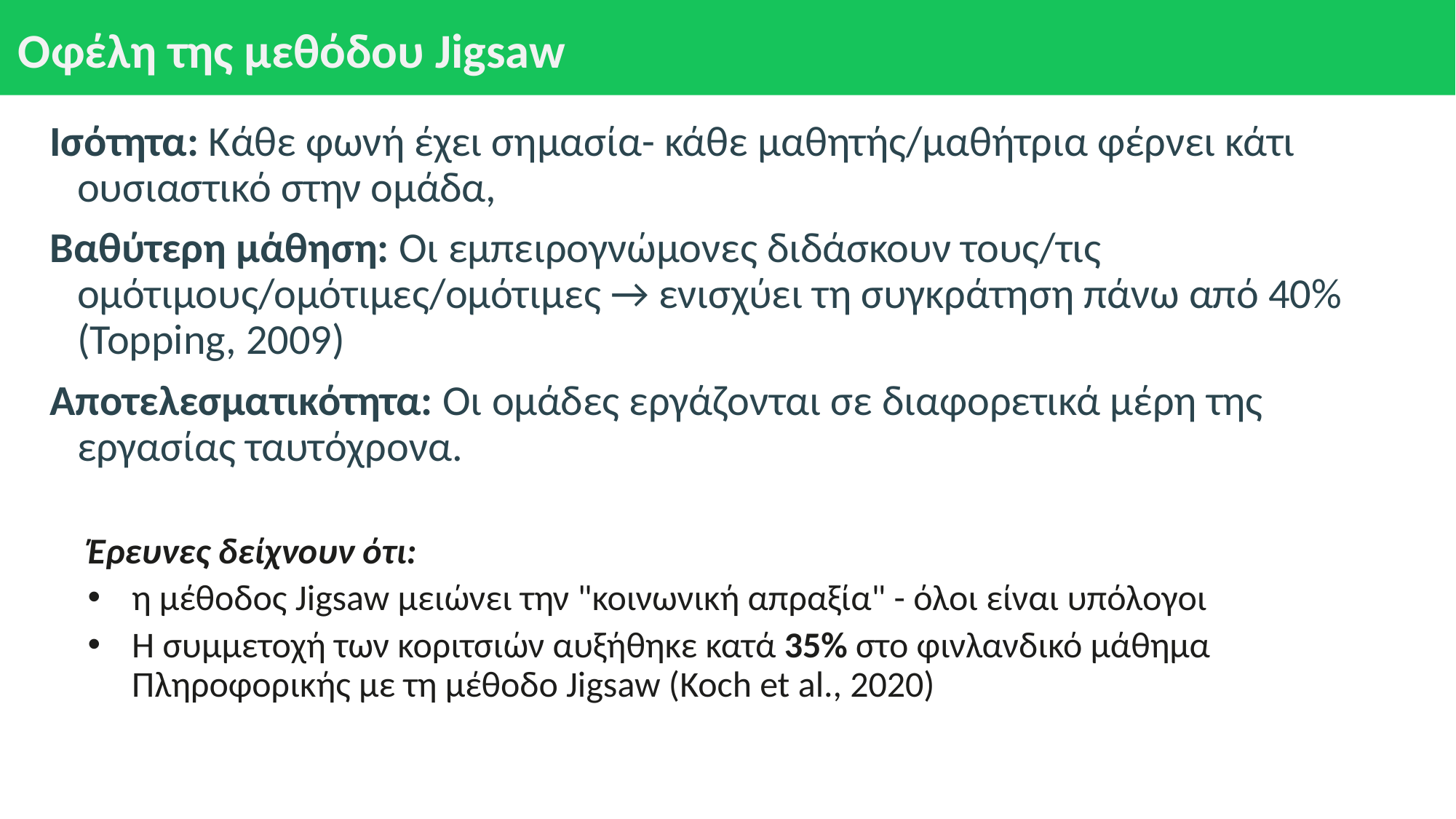

# Οφέλη της μεθόδου Jigsaw
Ισότητα: Κάθε φωνή έχει σημασία- κάθε μαθητής/μαθήτρια φέρνει κάτι ουσιαστικό στην ομάδα,
Βαθύτερη μάθηση: Οι εμπειρογνώμονες διδάσκουν τους/τις ομότιμους/ομότιμες/ομότιμες → ενισχύει τη συγκράτηση πάνω από 40% (Topping, 2009)
Αποτελεσματικότητα: Οι ομάδες εργάζονται σε διαφορετικά μέρη της εργασίας ταυτόχρονα.

Έρευνες δείχνουν ότι:
η μέθοδος Jigsaw μειώνει την "κοινωνική απραξία" - όλοι είναι υπόλογοι
Η συμμετοχή των κοριτσιών αυξήθηκε κατά 35% στο φινλανδικό μάθημα Πληροφορικής με τη μέθοδο Jigsaw (Koch et al., 2020)